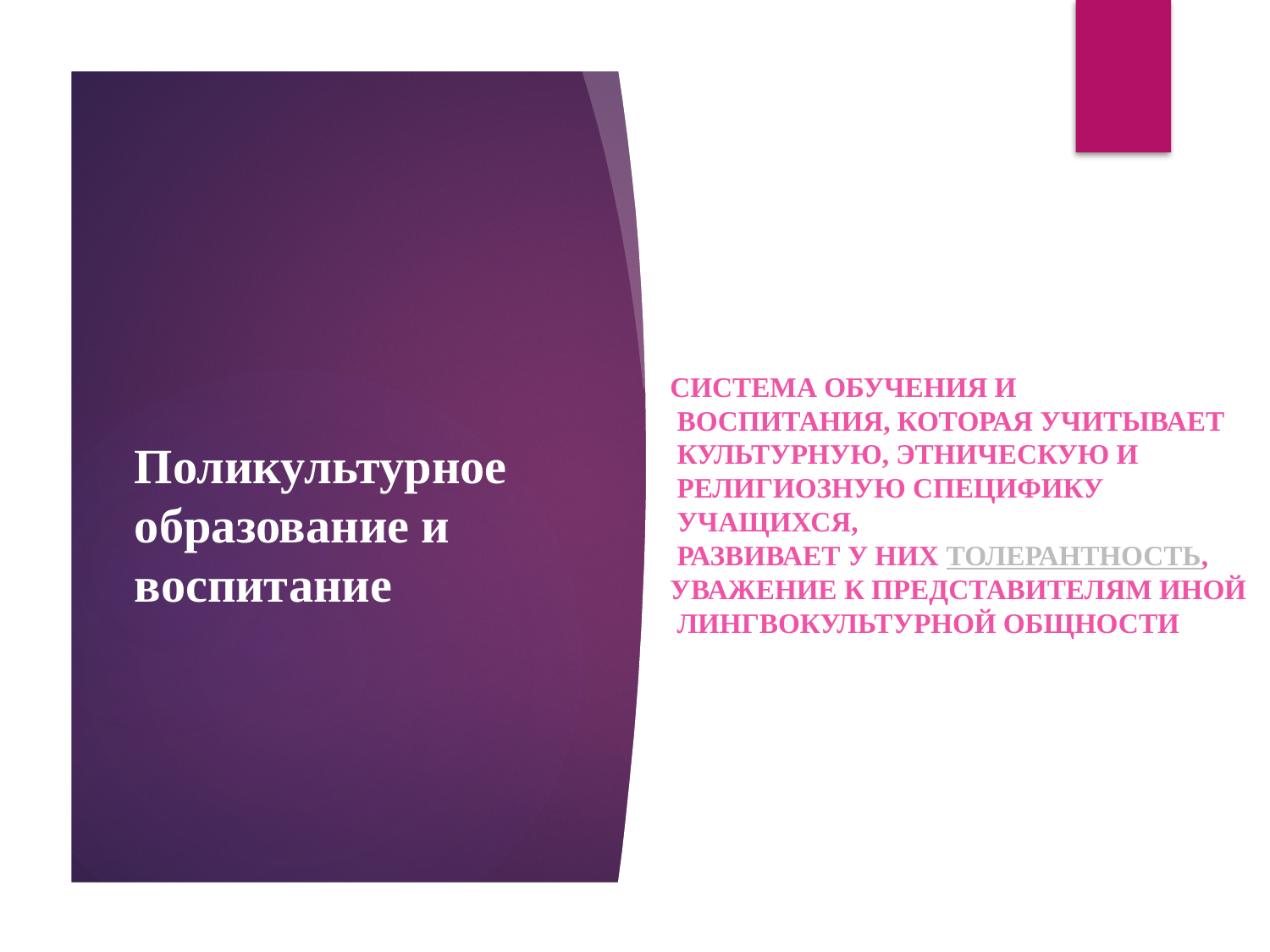

# Поликультурное образование и воспитание
Система обучения и
 воспитания, которая учитывает
 культурную, этническую и
 религиозную специфику
 учащихся,
 развивает у них толерантность,
уважение к представителям иной
 лингвокультурной общности